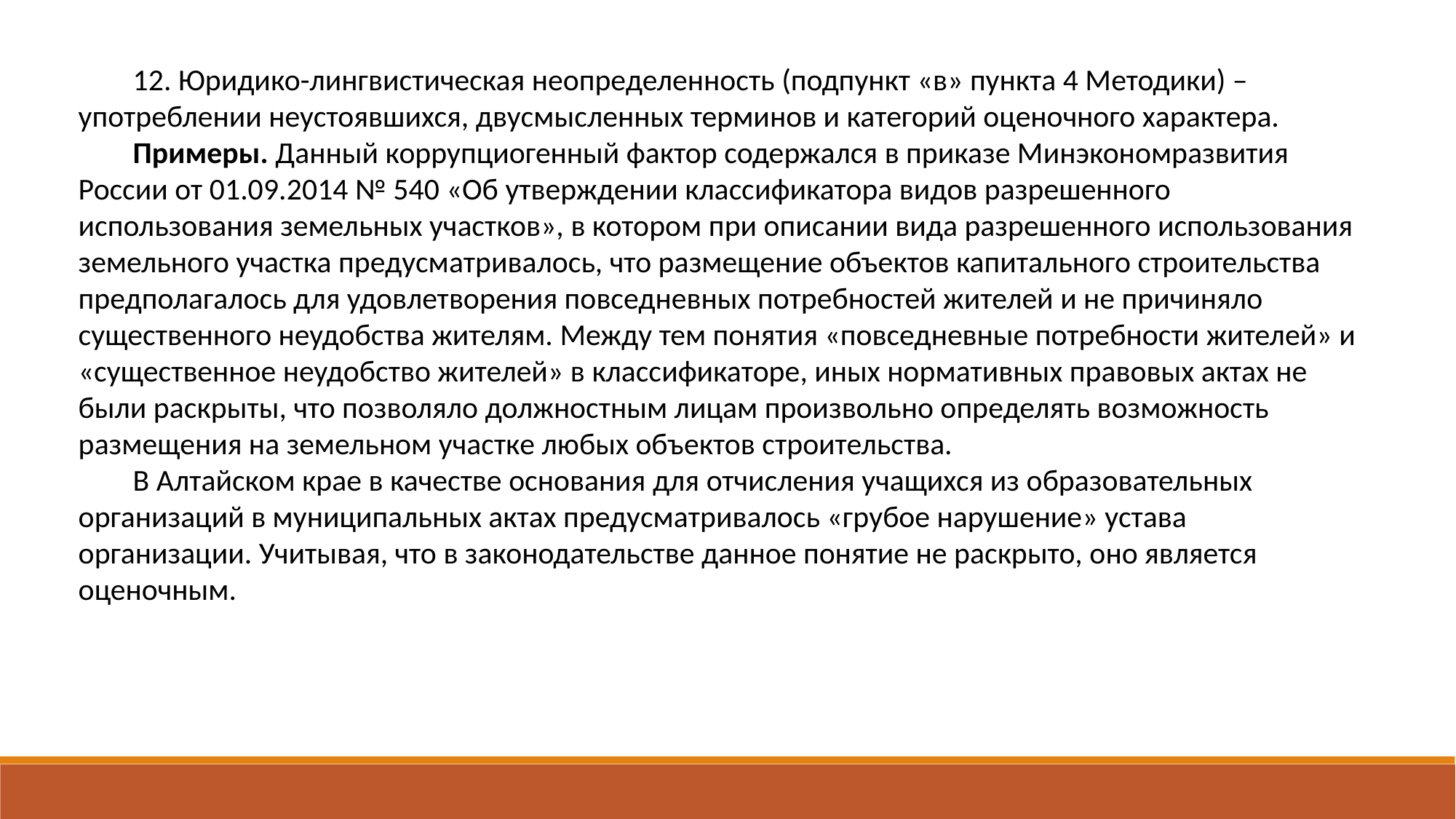

12. Юридико-лингвистическая неопределенность (подпункт «в» пункта 4 Методики) – употреблении неустоявшихся, двусмысленных терминов и категорий оценочного характера.
Примеры. Данный коррупциогенный фактор содержался в приказе Минэкономразвития России от 01.09.2014 № 540 «Об утверждении классификатора видов разрешенного использования земельных участков», в котором при описании вида разрешенного использования земельного участка предусматривалось, что размещение объектов капитального строительства предполагалось для удовлетворения повседневных потребностей жителей и не причиняло существенного неудобства жителям. Между тем понятия «повседневные потребности жителей» и «существенное неудобство жителей» в классификаторе, иных нормативных правовых актах не были раскрыты, что позволяло должностным лицам произвольно определять возможность размещения на земельном участке любых объектов строительства.
В Алтайском крае в качестве основания для отчисления учащихся из образовательных организаций в муниципальных актах предусматривалось «грубое нарушение» устава организации. Учитывая, что в законодательстве данное понятие не раскрыто, оно является оценочным.